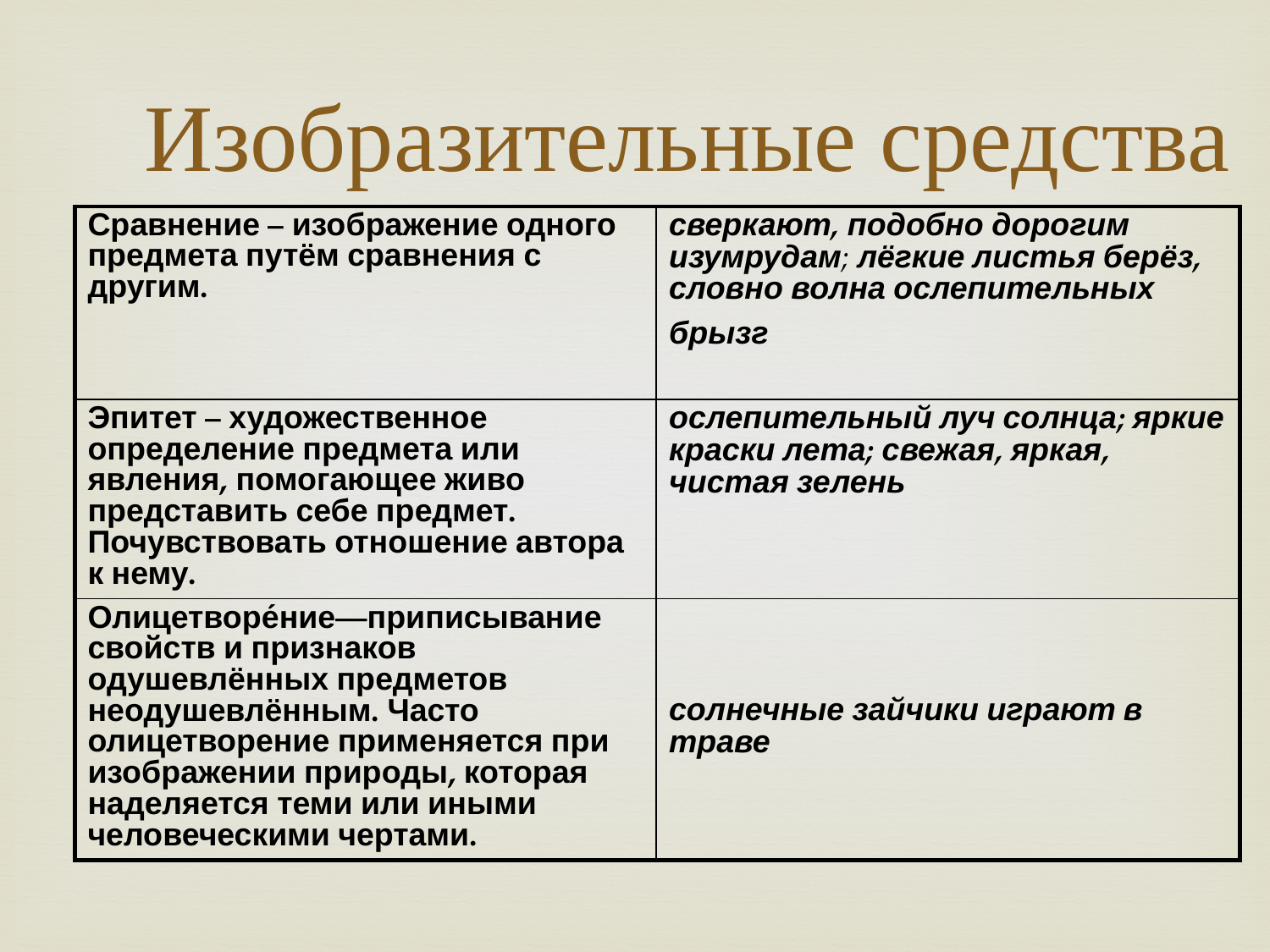

Изобразительные средства
| Сравнение – изображение одного предмета путём сравнения с другим. | сверкают, подобно дорогим изумрудам; лёгкие листья берёз, словно волна ослепительных брызг |
| --- | --- |
| Эпитет – художественное определение предмета или явления, помогающее живо представить себе предмет. Почувствовать отношение автора к нему. | ослепительный луч солнца; яркие краски лета; свежая, яркая, чистая зелень |
| Олицетворе́ние—приписывание свойств и признаков одушевлённых предметов неодушевлённым. Часто олицетворение применяется при изображении природы, которая наделяется теми или иными человеческими чертами. | солнечные зайчики играют в траве |